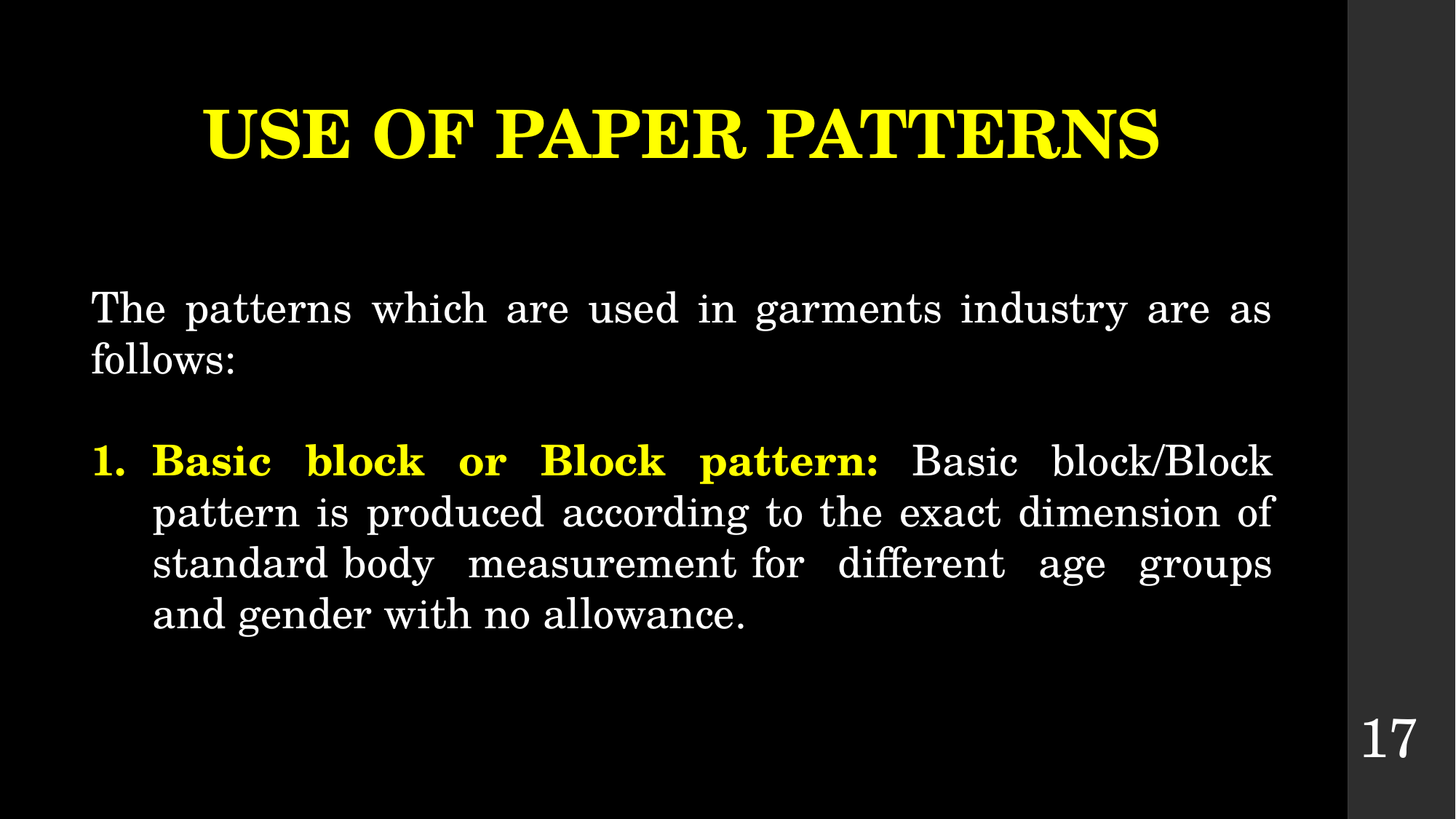

# USE OF PAPER PATTERNS
The patterns which are used in garments industry are as follows:

Basic block or Block pattern: Basic block/Block pattern is produced according to the exact dimension of standard body measurement for different age groups and gender with no allowance.
17